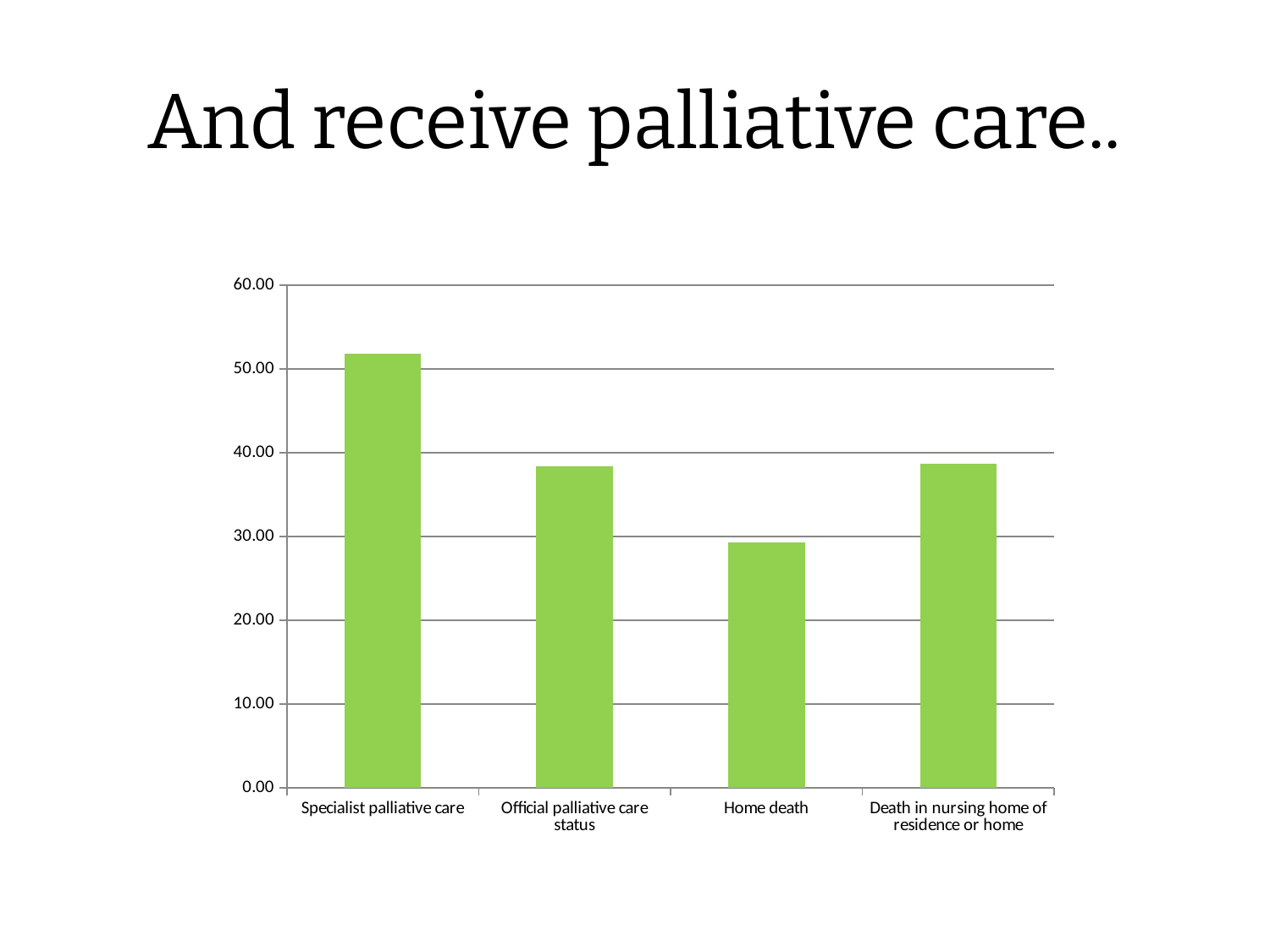

# And receive palliative care..

### Chart

| Category |  |
|---|---|
| Specialist palliative care | 51.77 |
| Official palliative care status | 38.33 |
| Home death | 29.31 |
| Death in nursing home of residence or home | 38.7 |